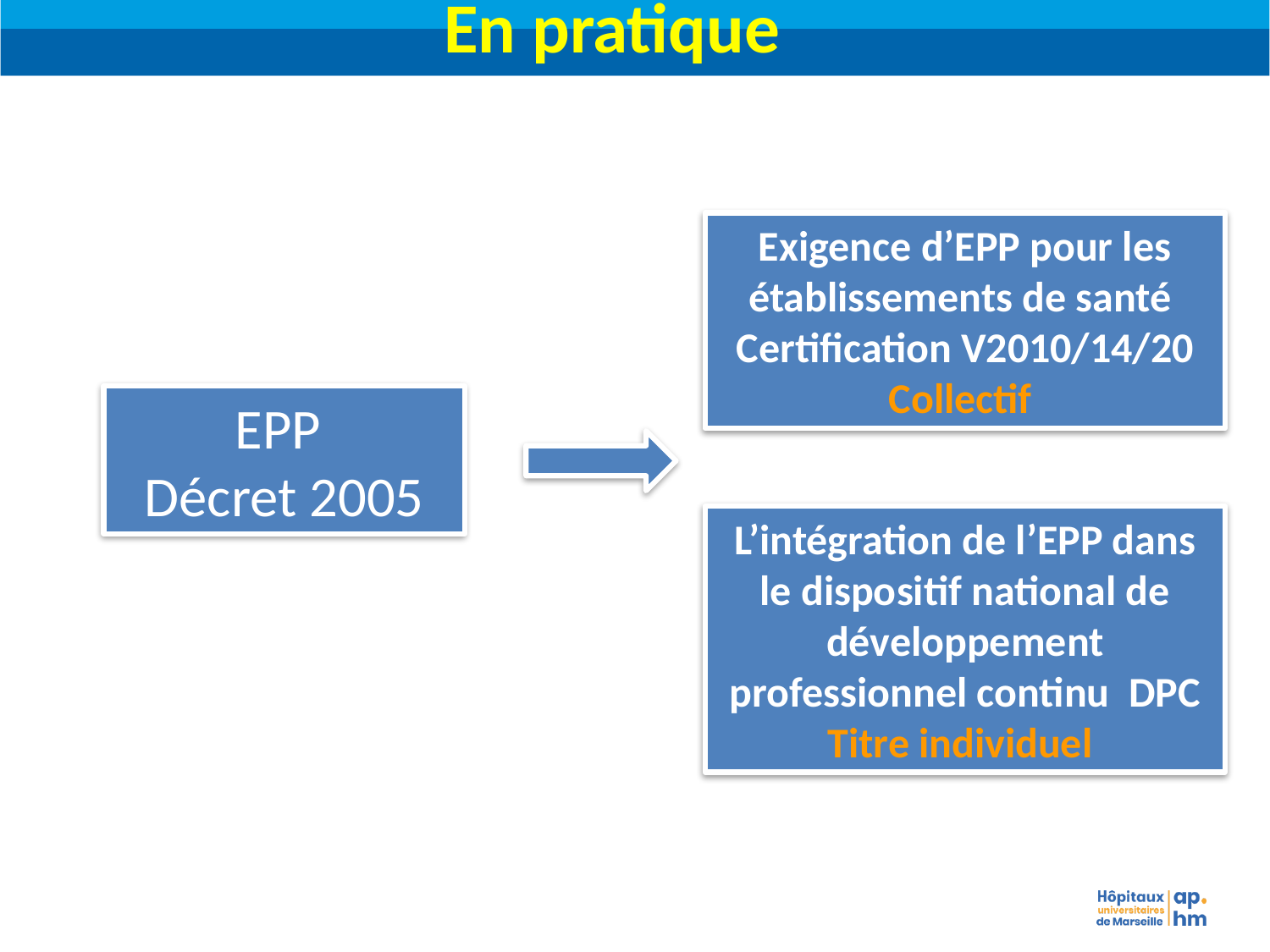

En pratique
Exigence d’EPP pour les établissements de santé
Certification V2010/14/20
Collectif
EPP
Décret 2005

L’intégration de l’EPP dans le dispositif national de développement professionnel continu  DPC
Titre individuel